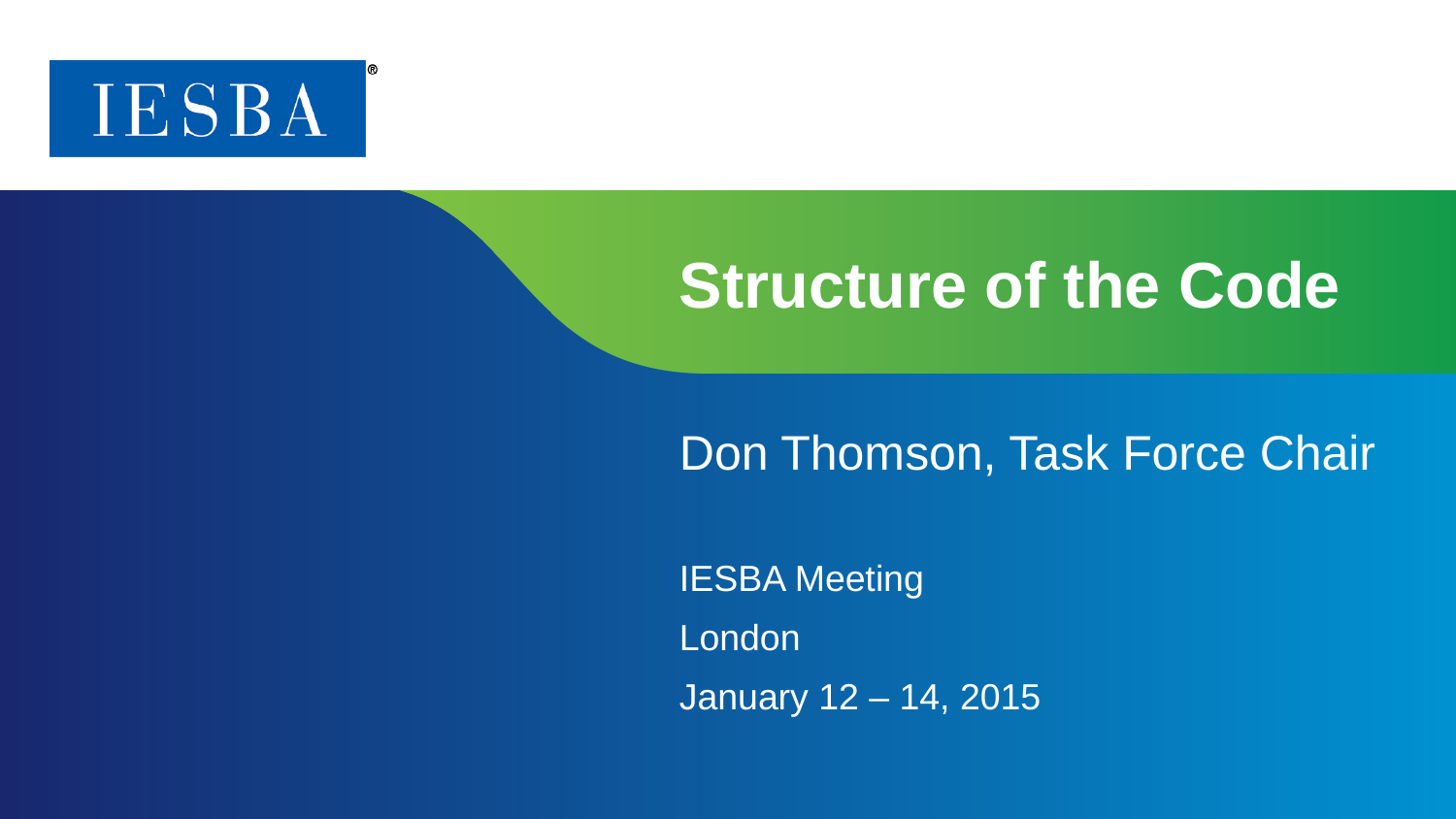

# Structure of the Code
Don Thomson, Task Force Chair

IESBA Meeting
London
January 12 – 14, 2015